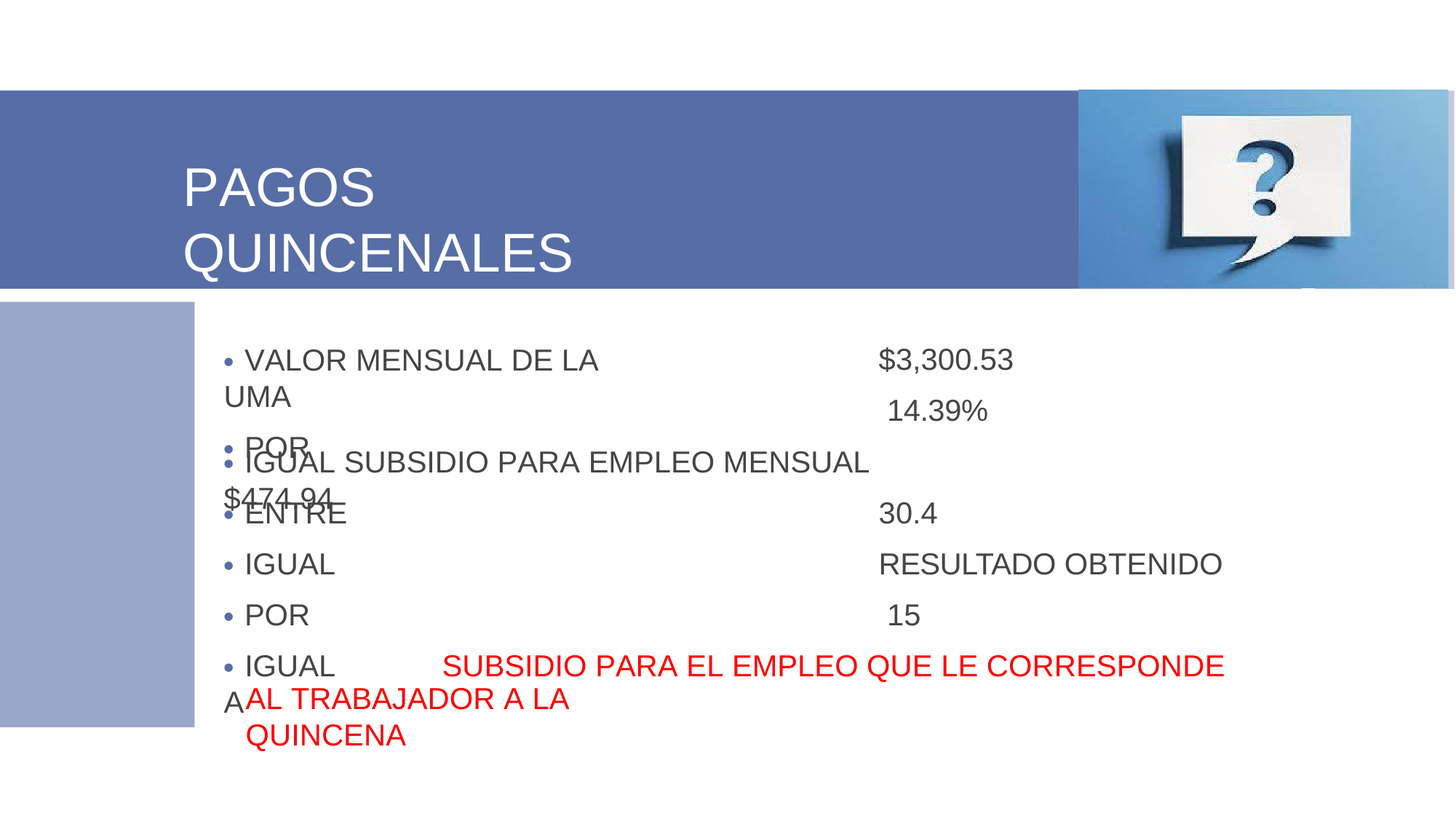

# PAGOS QUINCENALES
🞄 VALOR MENSUAL DE LA UMA
🞄 POR
$3,300.53  14.39%
🞄 IGUAL SUBSIDIO PARA EMPLEO MENSUAL  $474.94
🞄 ENTRE
🞄 IGUAL
🞄 POR
30.4
RESULTADO OBTENIDO  15
SUBSIDIO PARA EL EMPLEO QUE LE CORRESPONDE
🞄 IGUAL A
AL TRABAJADOR A LA QUINCENA